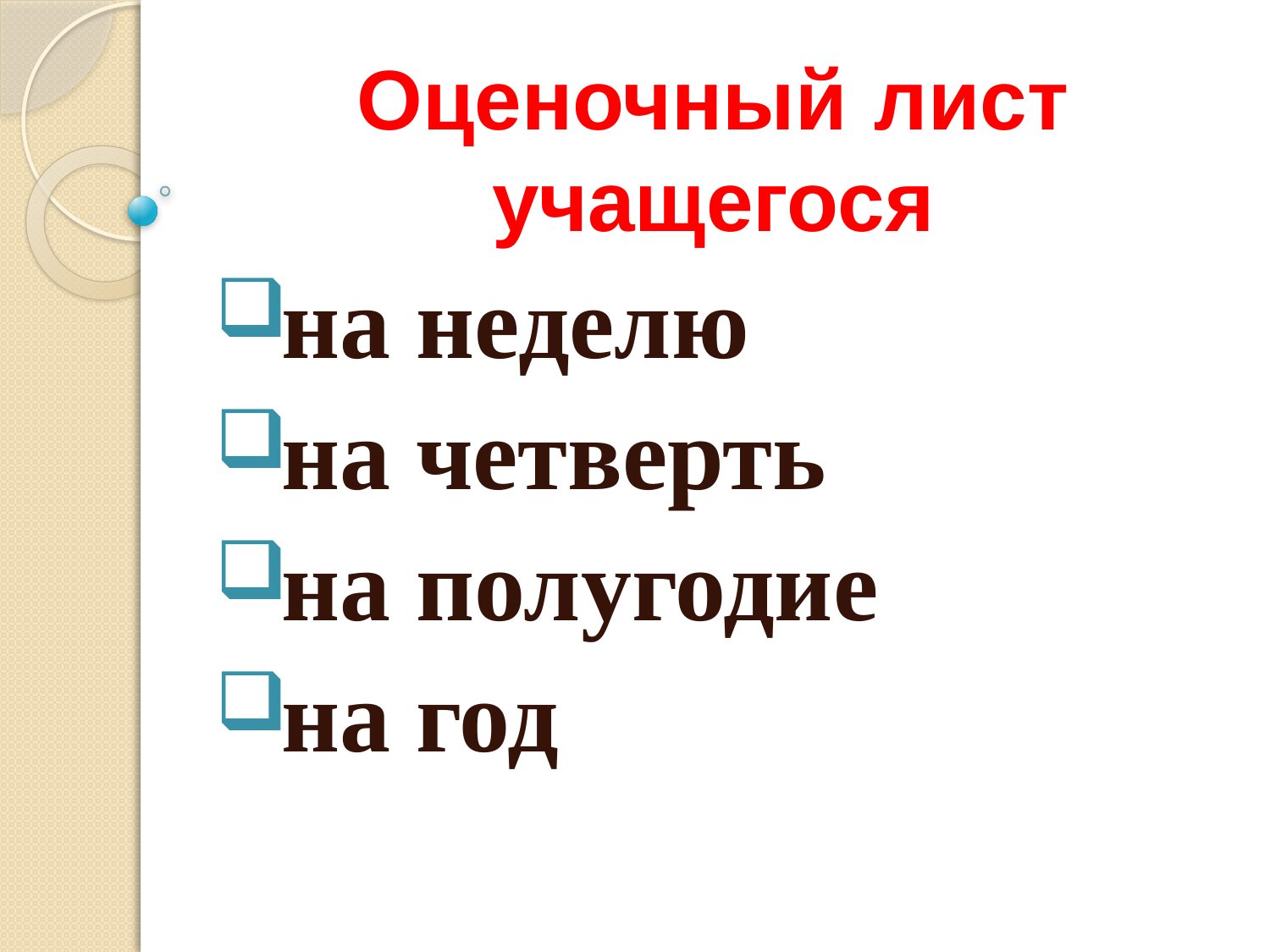

# Оценочный лист учащегося
на неделю
на четверть
на полугодие
на год